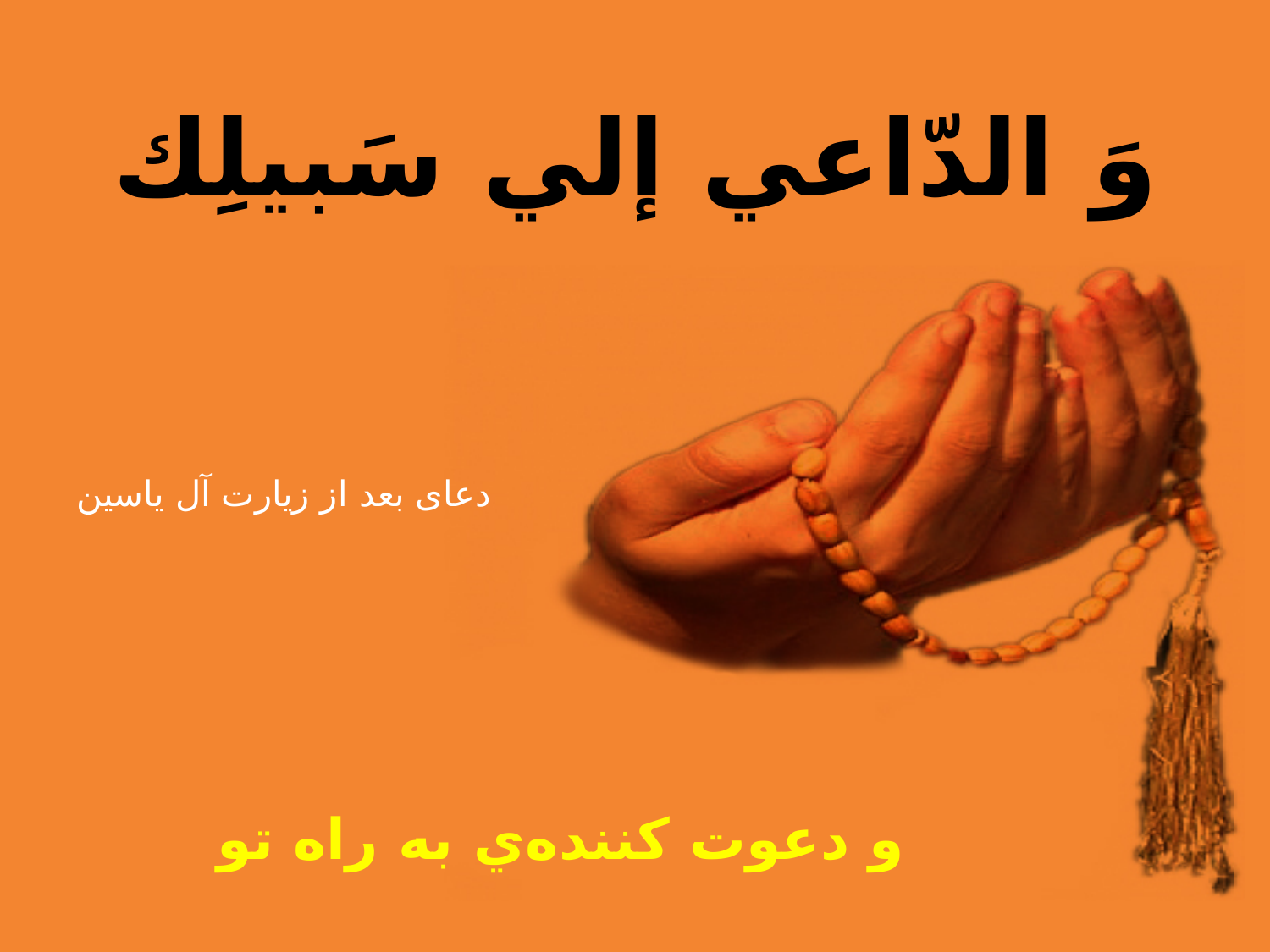

وَ الدّاعي إلي سَبيلِك
و دعوت كننده‌ي به راه تو